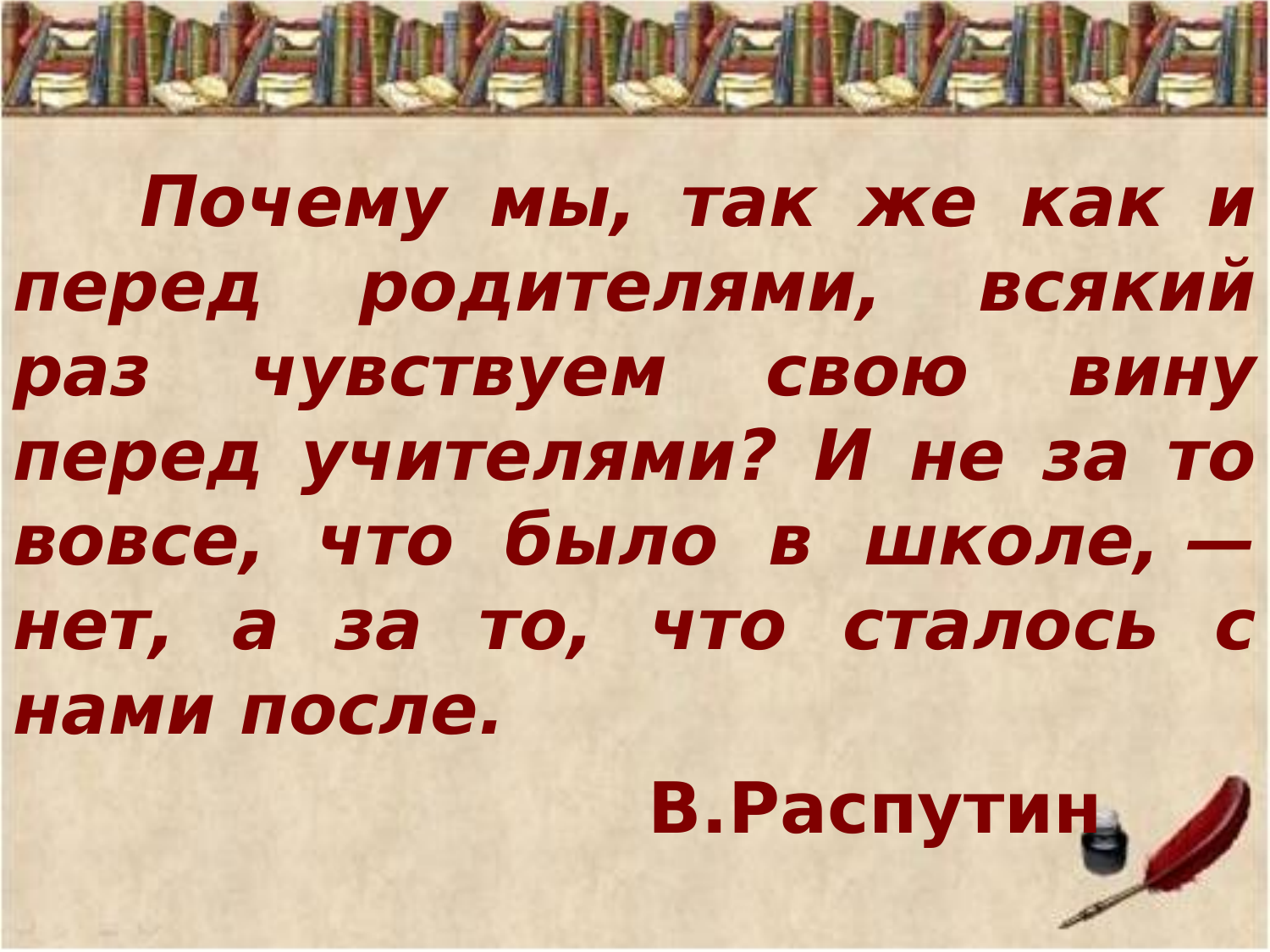

Почему мы, так же как и перед родителями, всякий раз чувствуем свою вину перед учителями? И не за то вовсе, что было в школе, — нет, а за то, что сталось с нами после.
					В.Распутин

#